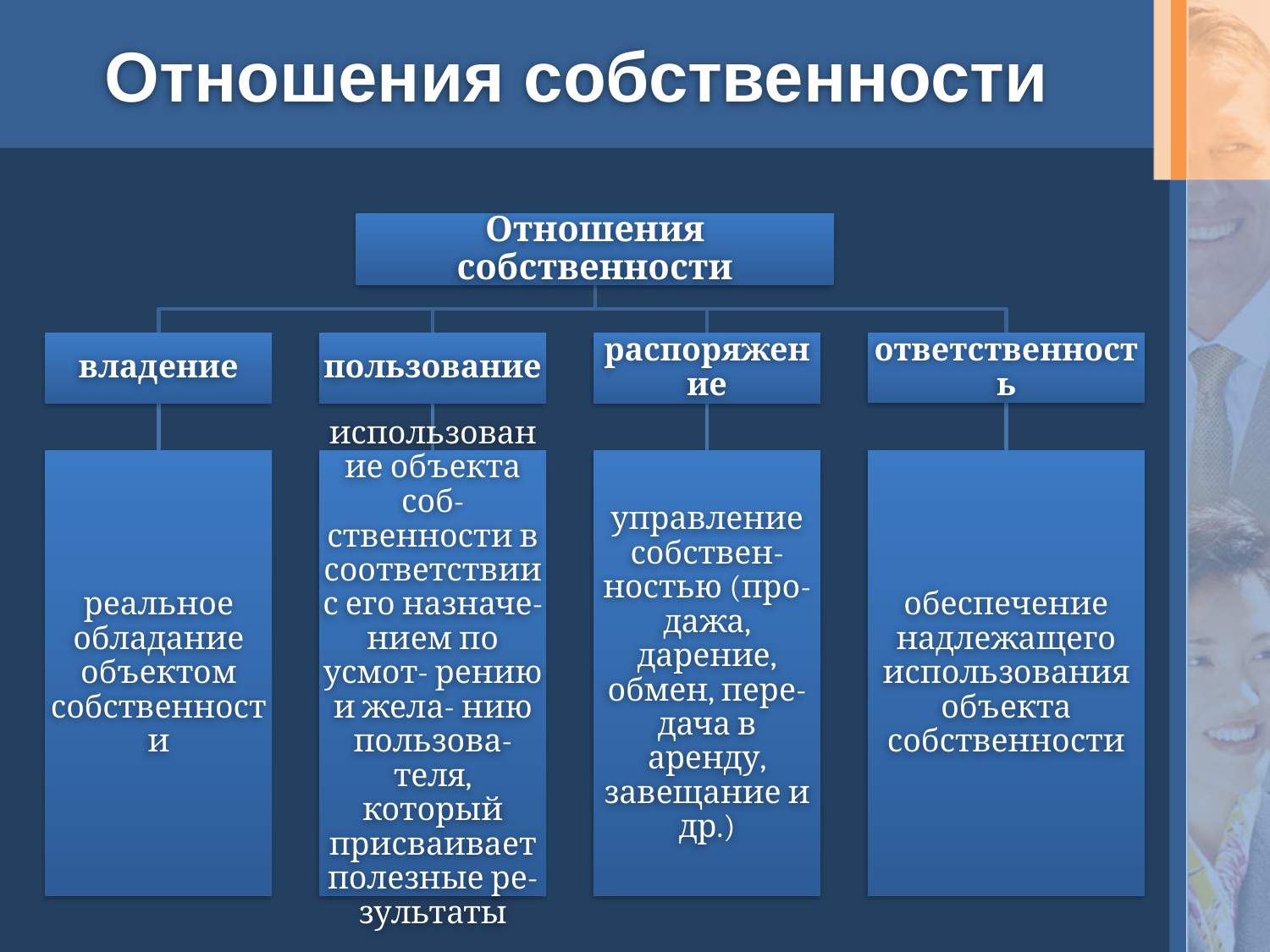

# Отношения собственности

Отношения собственности

владение

пользование

распоряжение

ответственность

обеспечение надлежащего использования объекта собственности

реальное обладание объектом собственности

использование объекта соб- ственности в соответствии с его назначе- нием по усмот- рению и жела- нию пользова- теля, который присваивает полезные ре- зультаты

управление собствен- ностью (про- дажа, дарение, обмен, пере- дача в аренду, завещание и др.)